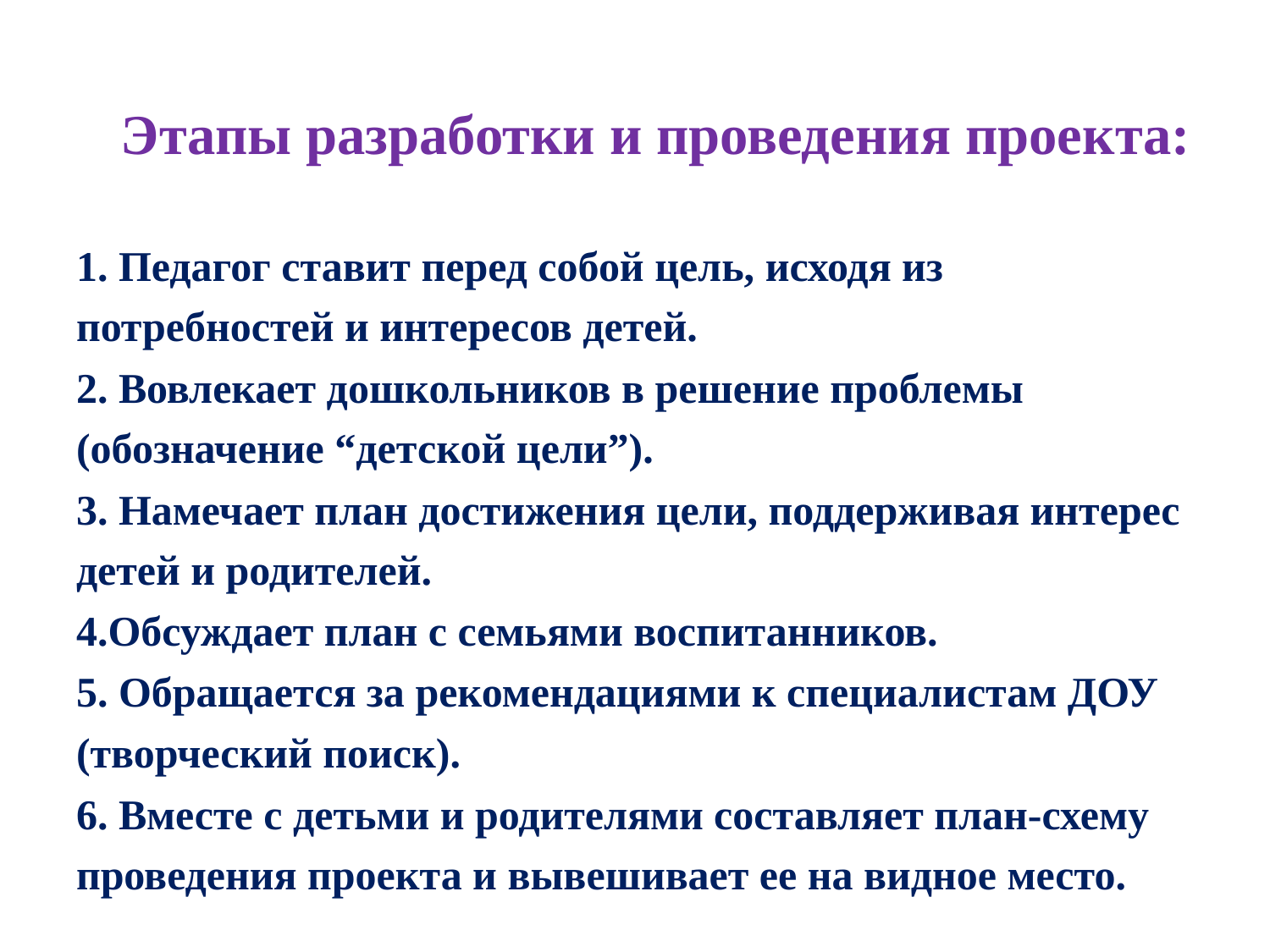

# Этапы разработки и проведения проекта:
1. Педагог ставит перед собой цель, исходя из потребностей и интересов детей.
2. Вовлекает дошкольников в решение проблемы (обозначение “детской цели”).
3. Намечает план достижения цели, поддерживая интерес детей и родителей.
4.Обсуждает план с семьями воспитанников.
5. Обращается за рекомендациями к специалистам ДОУ (творческий поиск).
6. Вместе с детьми и родителями составляет план-схему проведения проекта и вывешивает ее на видное место.